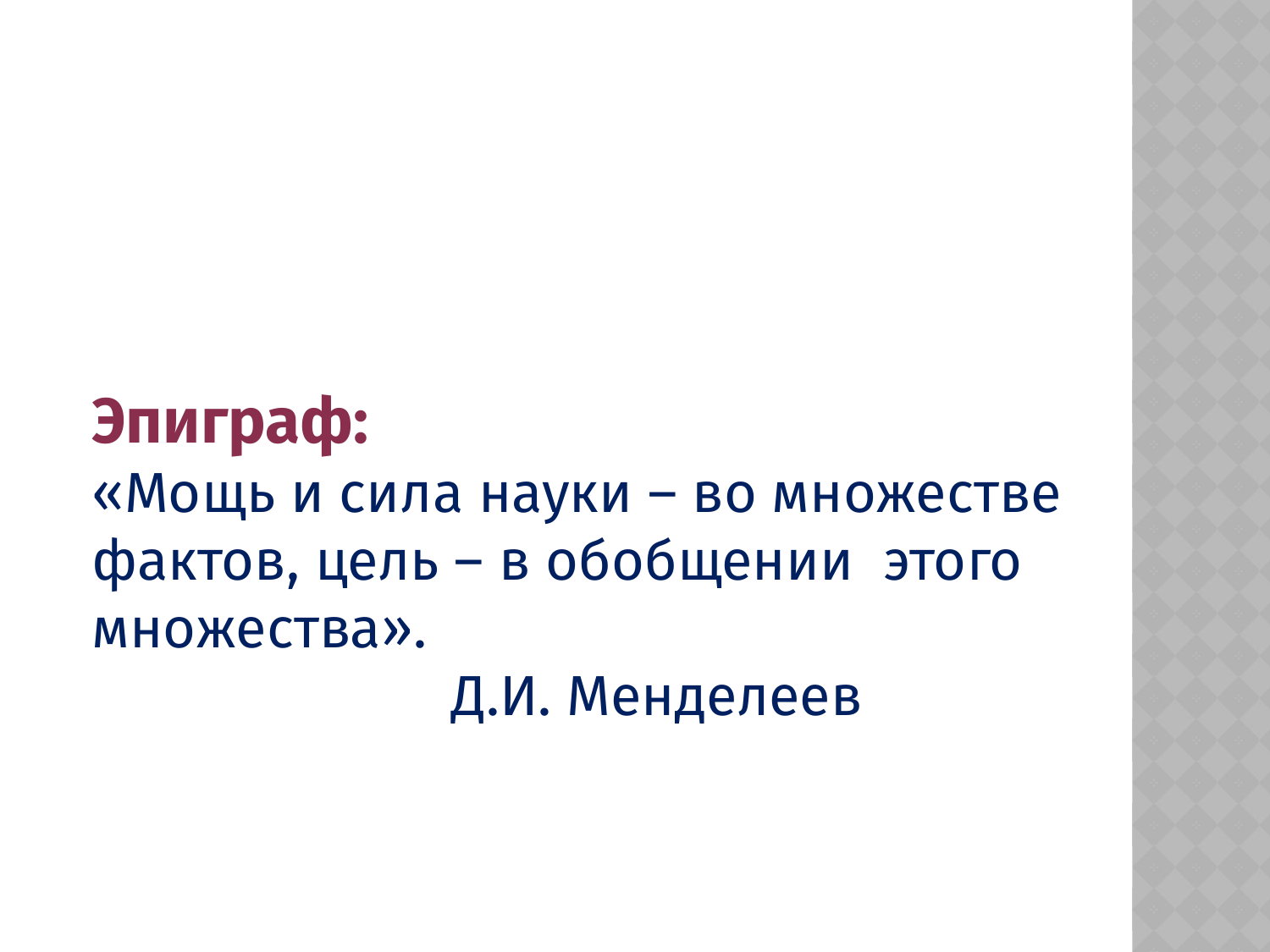

Эпиграф: 
«Мощь и сила науки – во множестве фактов, цель – в обобщении  этого множества». 
                        Д.И. Менделеев